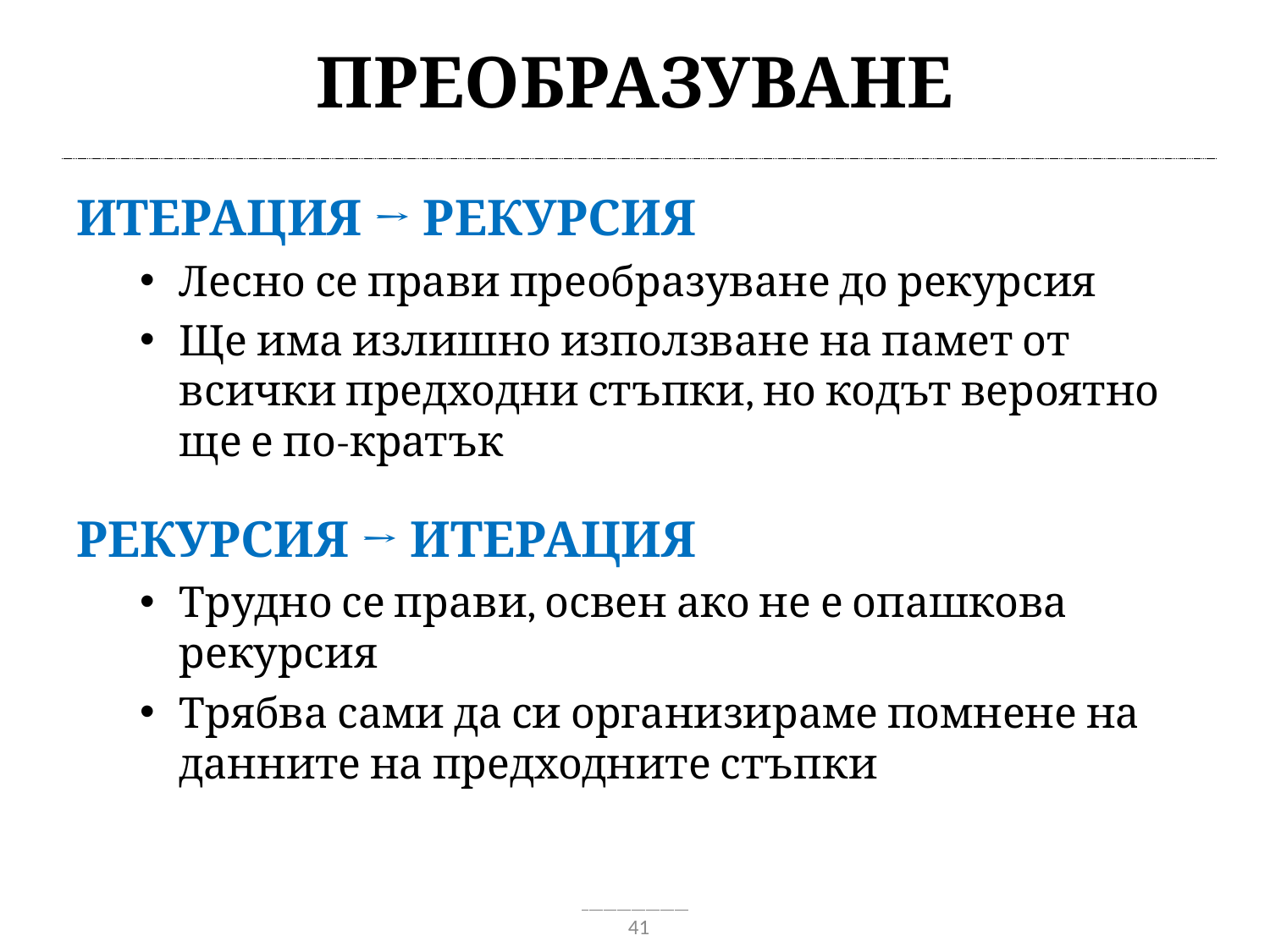

# Преобразуване
Итерация → рекурсия
Лесно се прави преобразуване до рекурсия
Ще има излишно използване на памет от всички предходни стъпки, но кодът вероятно ще е по-кратък
Рекурсия → Итерация
Трудно се прави, освен ако не е опашкова рекурсия
Трябва сами да си организираме помнене на данните на предходните стъпки

41